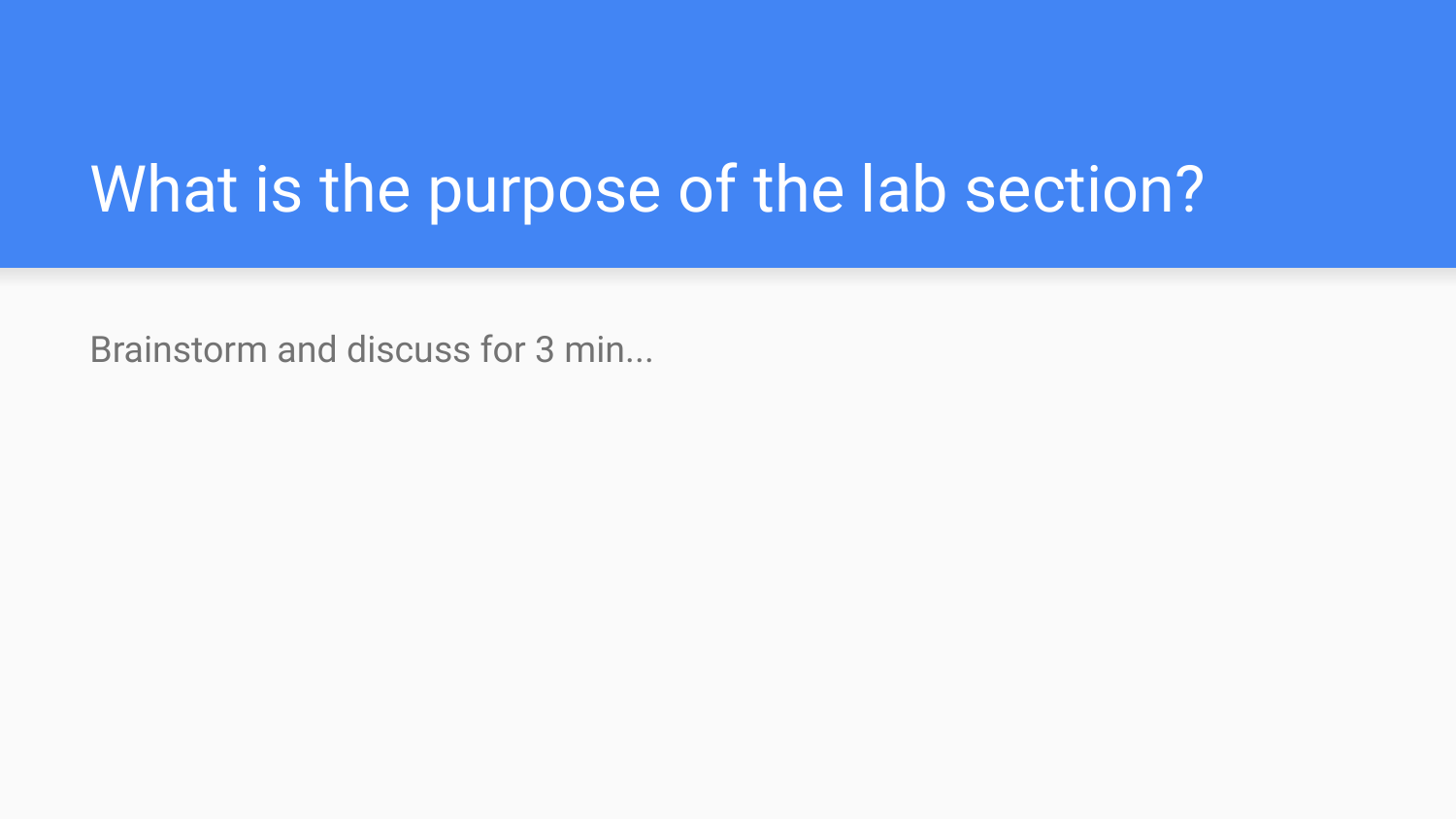

# What is the purpose of the lab section?
Brainstorm and discuss for 3 min...